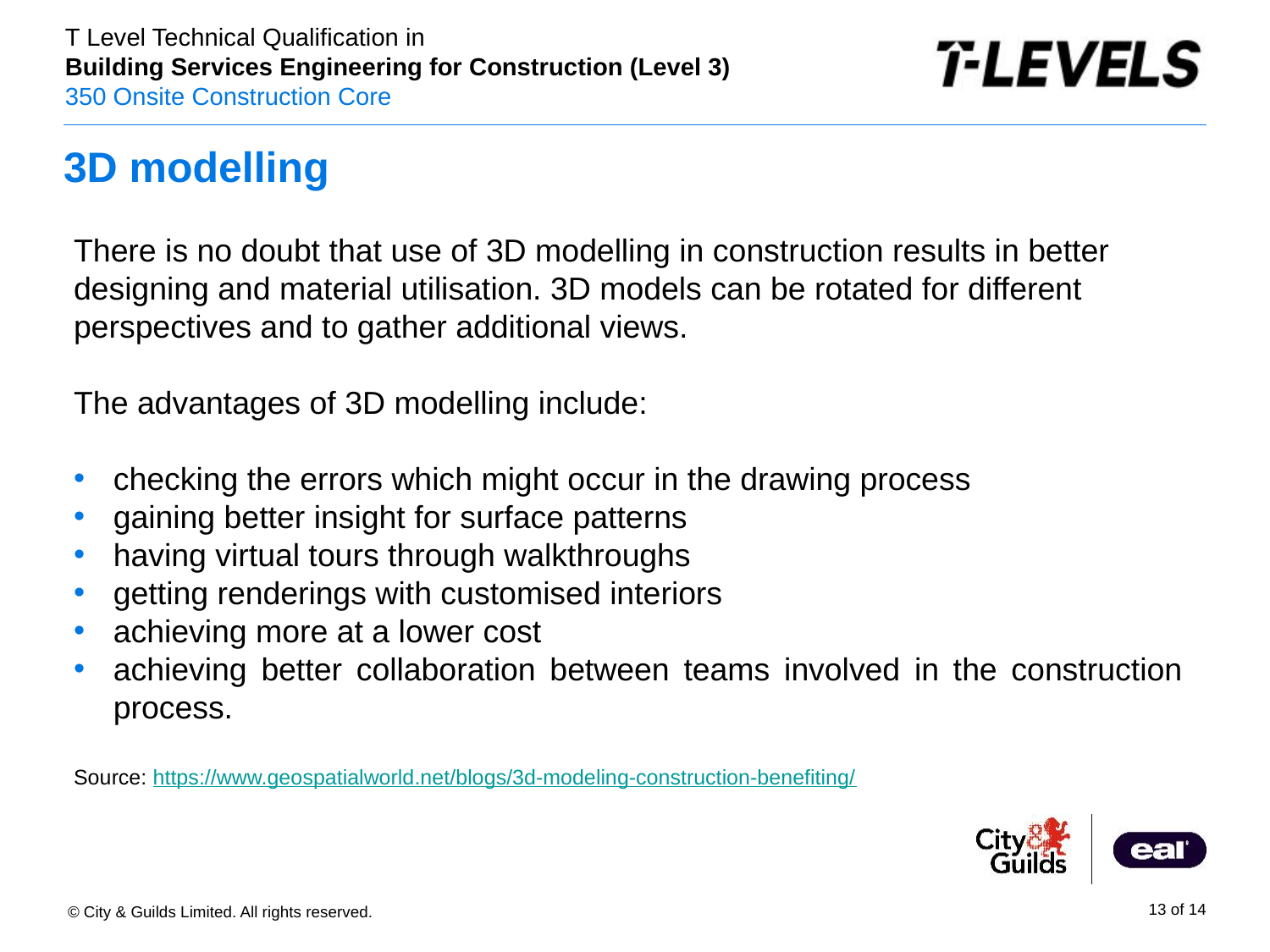

# 3D modelling

There is no doubt that use of 3D modelling in construction results in better designing and material utilisation. 3D models can be rotated for different perspectives and to gather additional views.

The advantages of 3D modelling include:

checking the errors which might occur in the drawing process
gaining better insight for surface patterns
having virtual tours through walkthroughs
getting renderings with customised interiors
achieving more at a lower cost
achieving better collaboration between teams involved in the construction process.

Source: https://www.geospatialworld.net/blogs/3d-modeling-construction-benefiting/